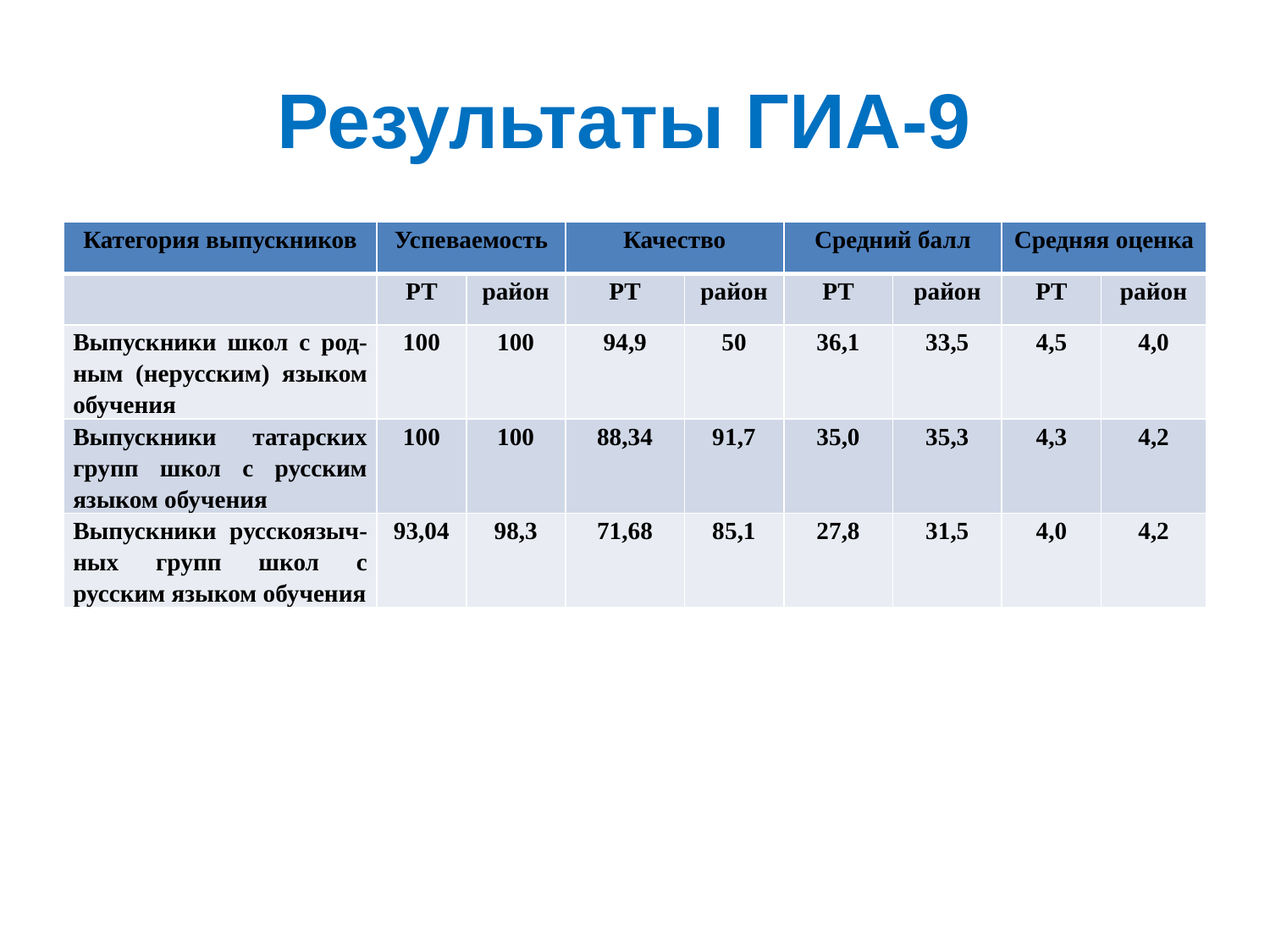

# Результаты ГИА-9
| Категория выпускников | Успеваемость |  | Качество |  | Средний балл |  | Средняя оценка |  |
| --- | --- | --- | --- | --- | --- | --- | --- | --- |
|  | РТ | район | РТ | район | РТ | район | РТ | район |
| Выпускники школ с род-ным (нерусским) языком обучения | 100 | 100 | 94,9 | 50 | 36,1 | 33,5 | 4,5 | 4,0 |
| Выпускники татарских групп школ с русским языком обучения | 100 | 100 | 88,34 | 91,7 | 35,0 | 35,3 | 4,3 | 4,2 |
| Выпускники русскоязыч-ных групп школ с русским языком обучения | 93,04 | 98,3 | 71,68 | 85,1 | 27,8 | 31,5 | 4,0 | 4,2 |